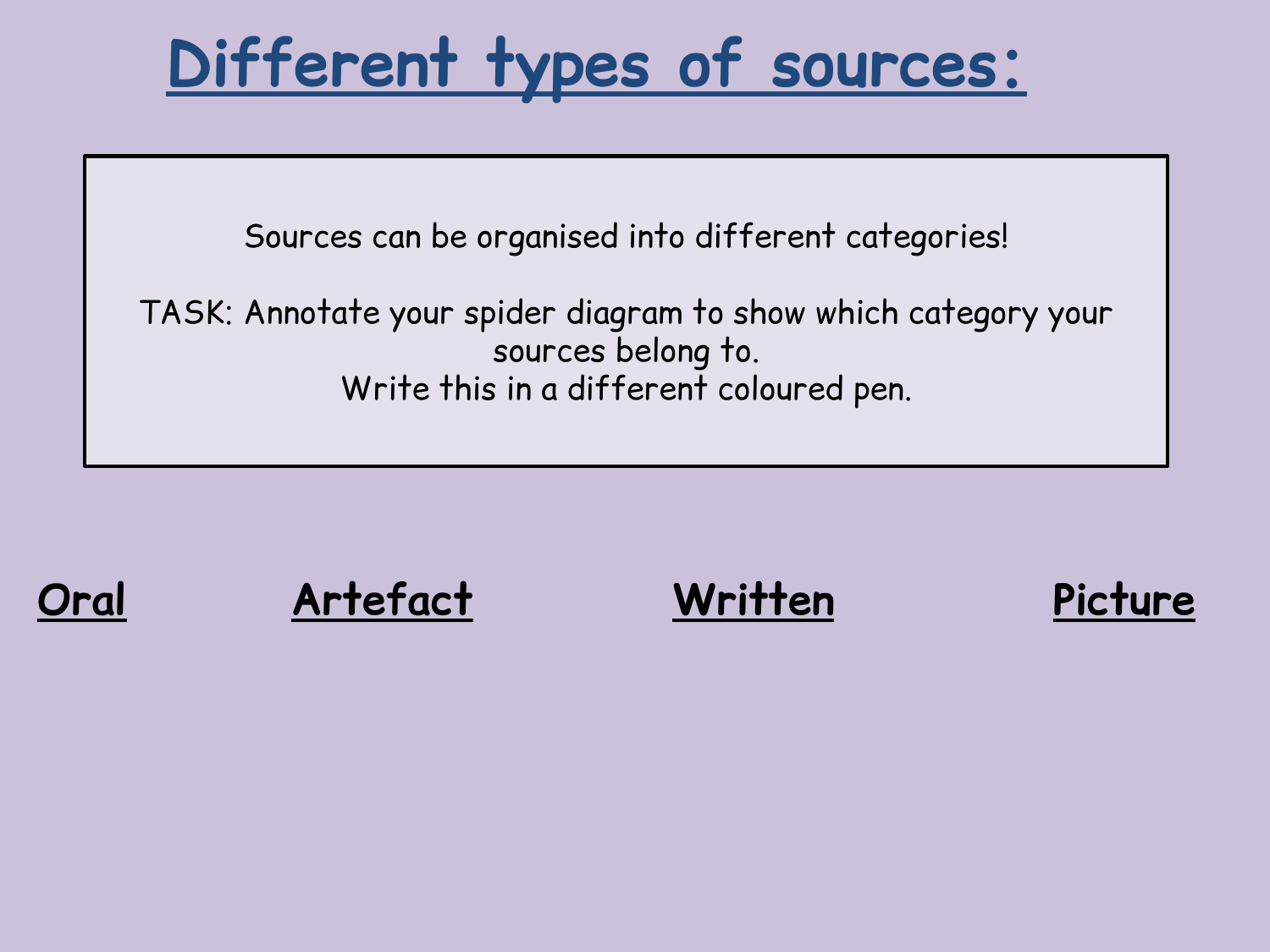

Different types of sources:

Sources can be organised into different categories!
TASK: Annotate your spider diagram to show which category your sources belong to.
Write this in a different coloured pen.
Oral		Artefact		Written		Picture